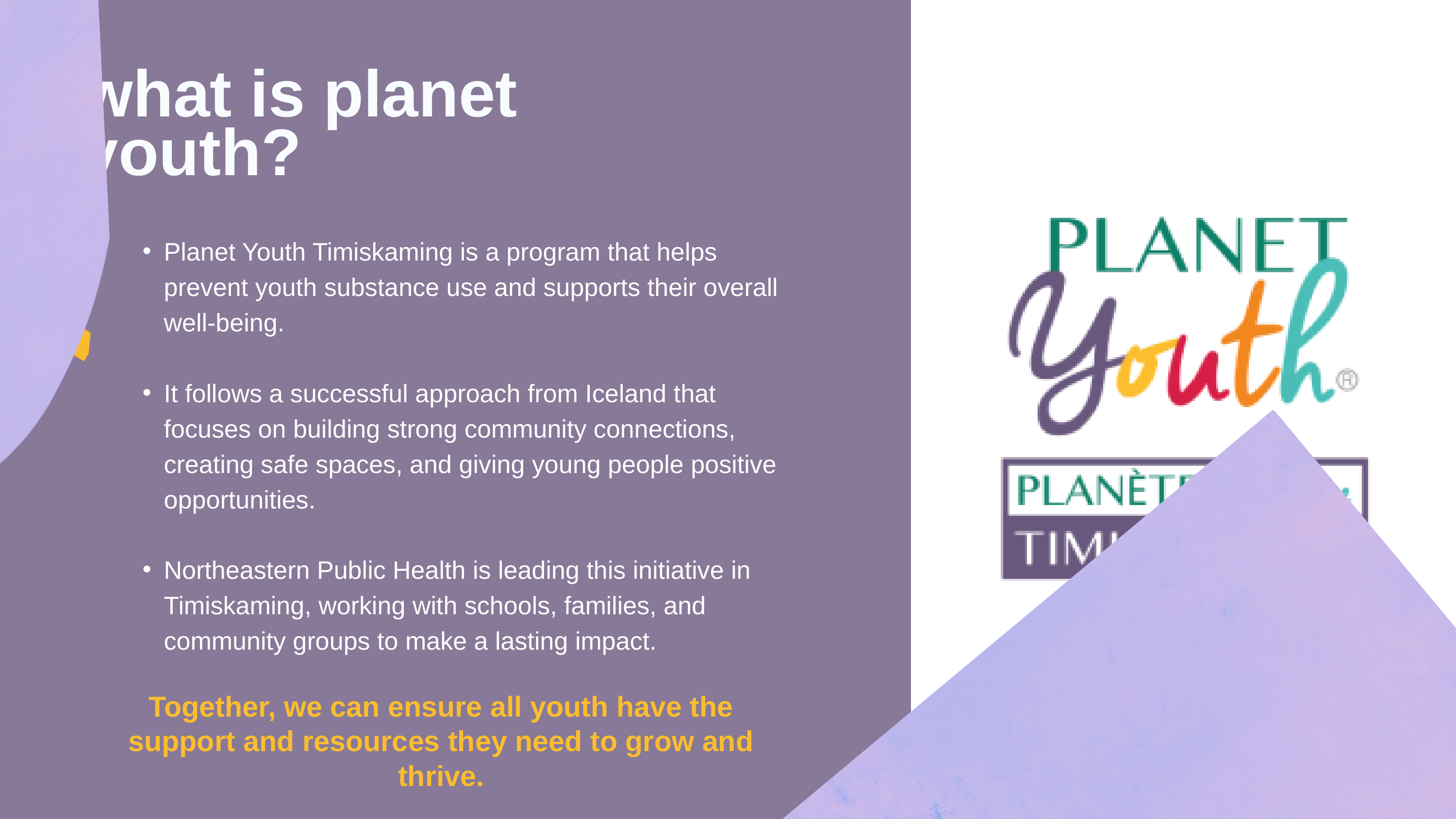

what is planet youth?

Planet Youth Timiskaming is a program that helps prevent youth substance use and supports their overall well-being.

It follows a successful approach from Iceland that focuses on building strong community connections, creating safe spaces, and giving young people positive opportunities.

Northeastern Public Health is leading this initiative in Timiskaming, working with schools, families, and community groups to make a lasting impact.

Together, we can ensure all youth have the support and resources they need to grow and thrive.